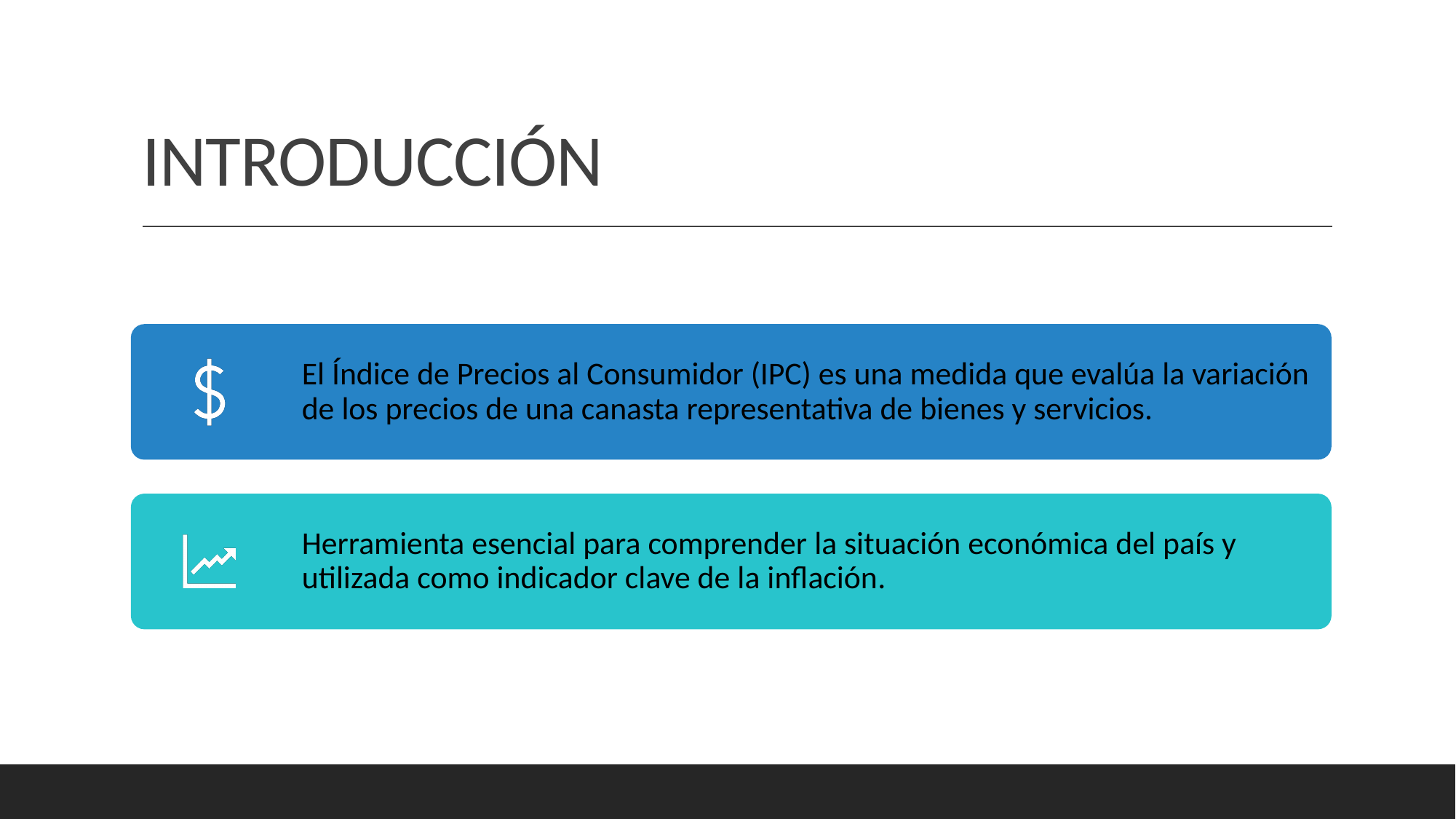

# INTRODUCCIÓN
El Índice de Precios al Consumidor (IPC) es una medida que evalúa la variación de los precios de una canasta representativa de bienes y servicios.
Herramienta esencial para comprender la situación económica del país y utilizada como indicador clave de la inflación.